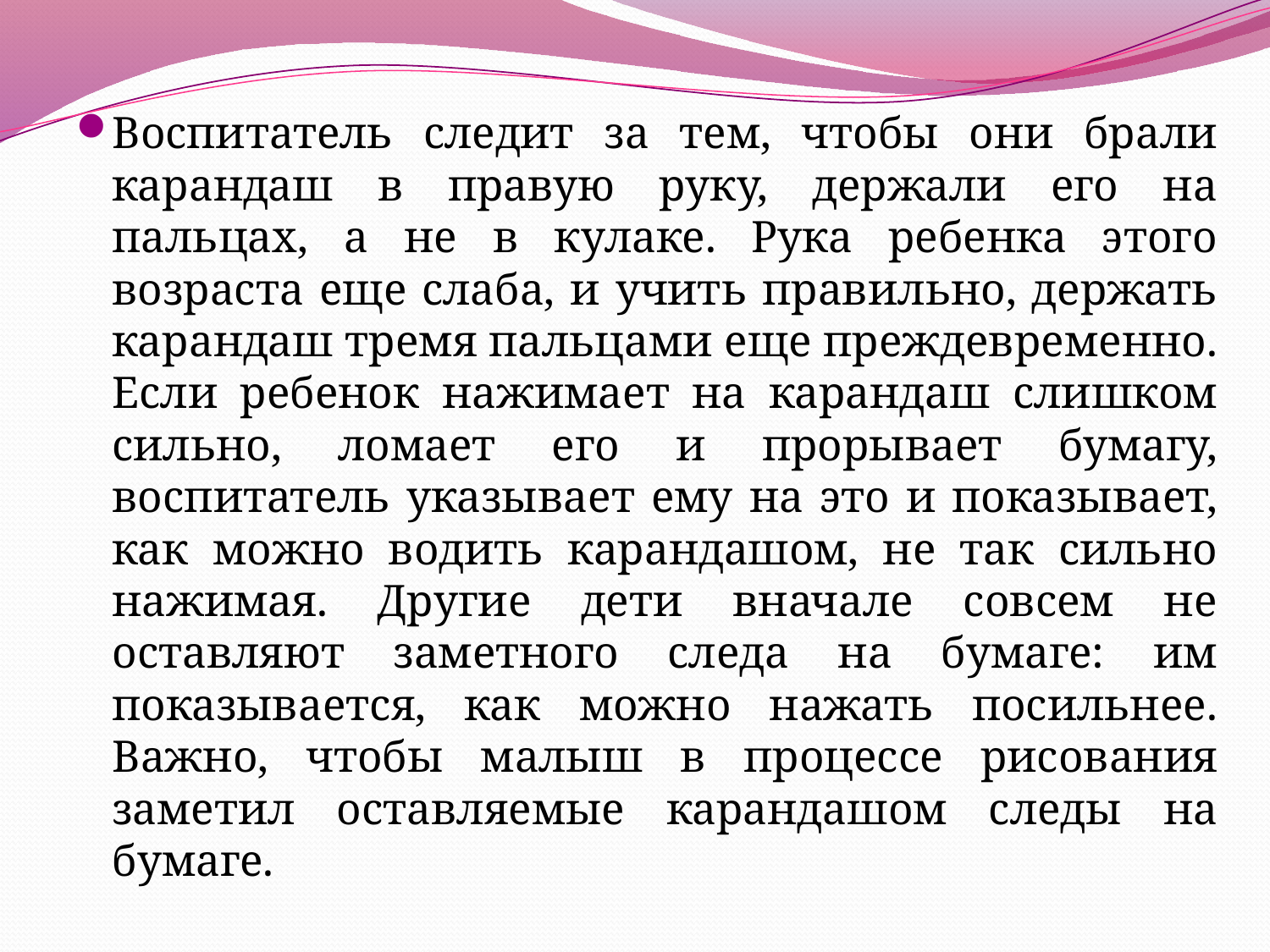

Воспитатель следит за тем, чтобы они брали карандаш в правую руку, держали его на пальцах, а не в кулаке. Рука ребенка этого возраста еще слаба, и учить правильно, держать карандаш тремя пальцами еще преждевременно. Если ребенок нажимает на карандаш слишком сильно, ломает его и прорывает бумагу, воспитатель указывает ему на это и показывает, как можно водить карандашом, не так сильно нажимая. Другие дети вначале совсем не оставляют заметного следа на бумаге: им показывается, как можно нажать посильнее. Важно, чтобы малыш в процессе рисования заметил оставляемые карандашом следы на бумаге.